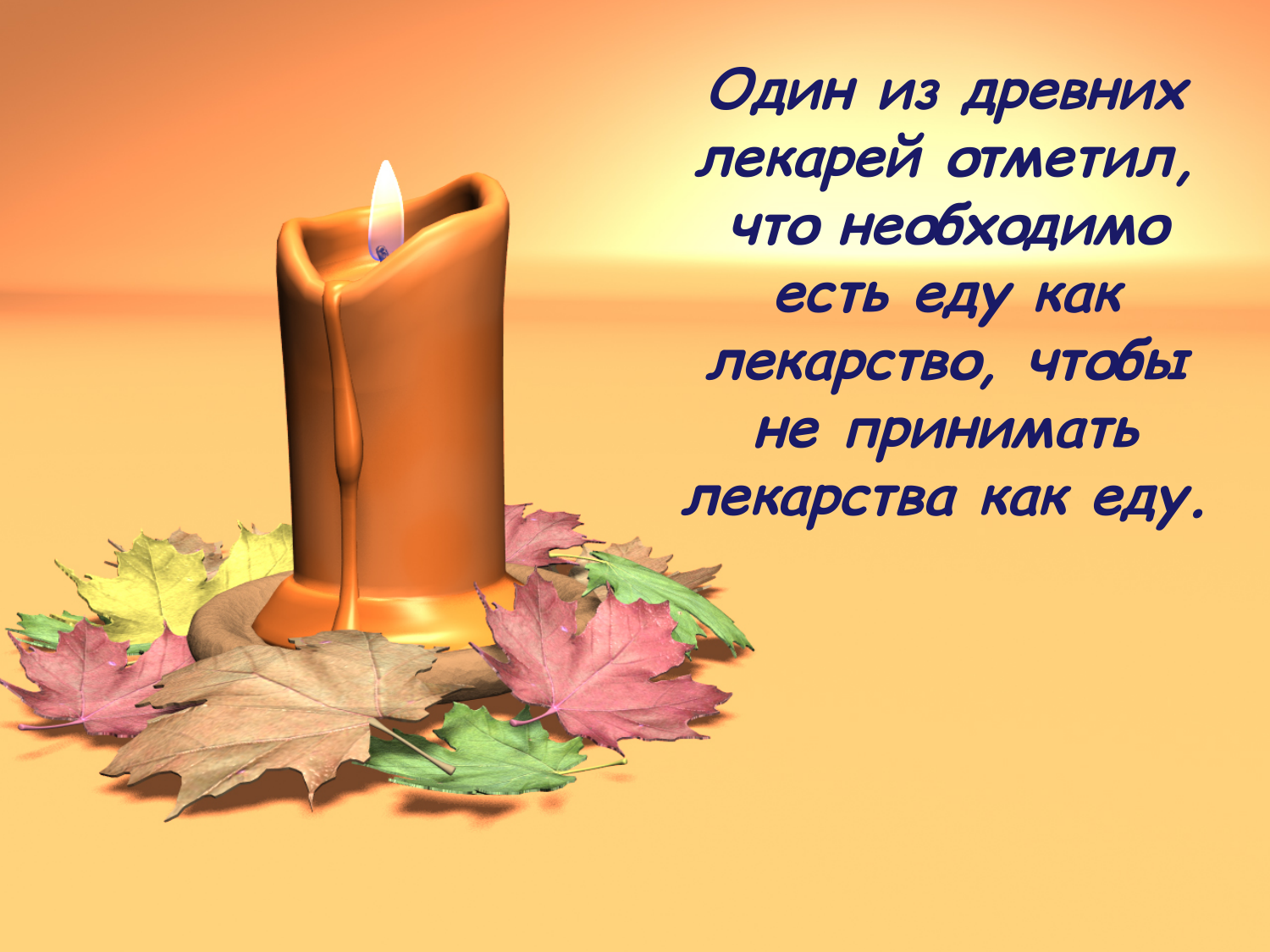

Один из древних лекарей отметил, что необходимо есть еду как лекарство, чтобы не принимать лекарства как еду.